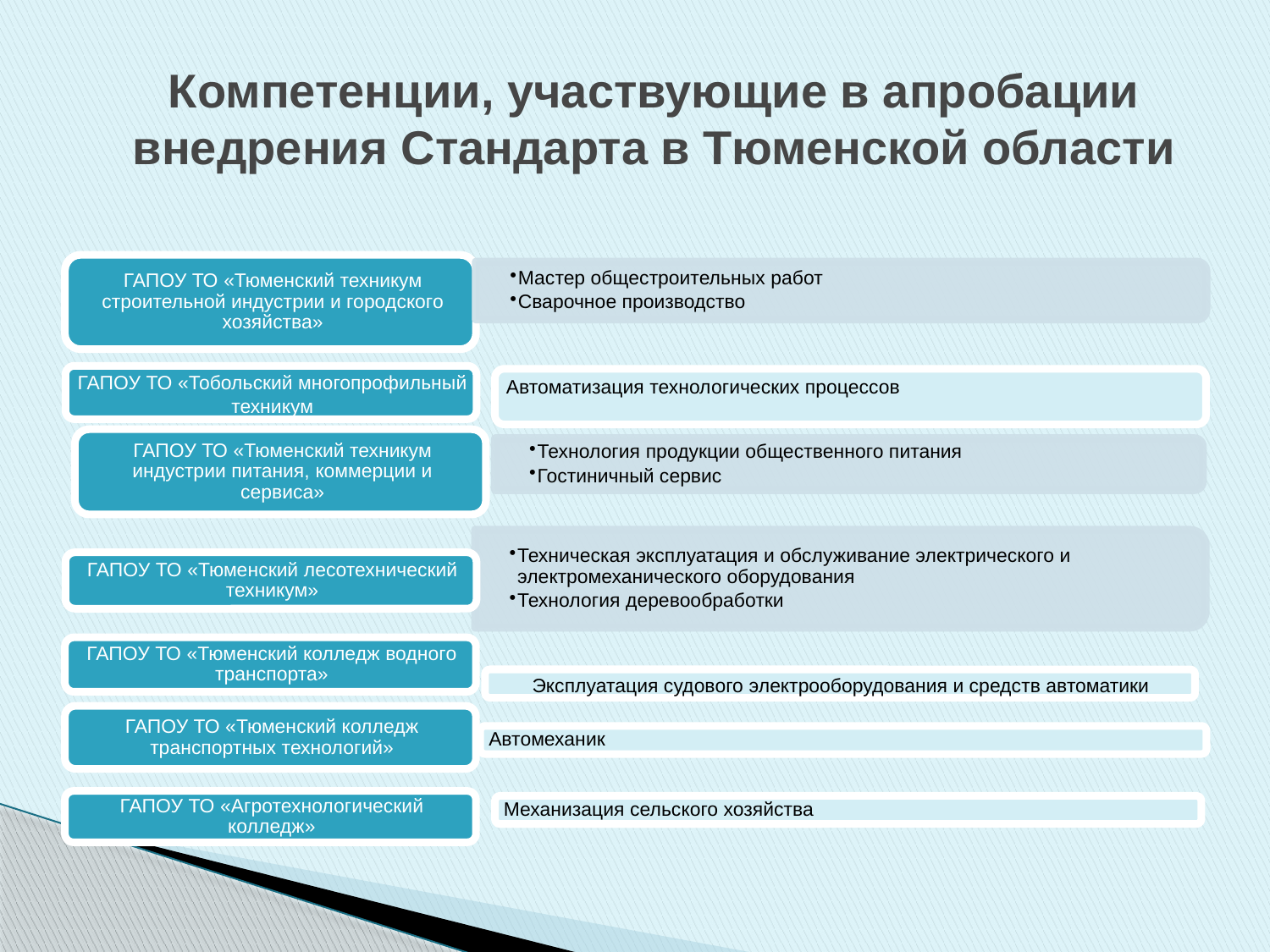

# Компетенции, участвующие в апробации внедрения Стандарта в Тюменской области
Автоматизация технологических процессов

ГАПОУ ТО «Тюменский техникум строительной индустрии и городского хозяйства»
Мастер общестроительных работ
Сварочное производство

ГАПОУ ТО «Тобольский многопрофильный техникум

Эксплуатация судового электрооборудования и средств автоматики

ГАПОУ ТО «Тюменский техникум индустрии питания, коммерции и сервиса»
Техническая эксплуатация и обслуживание электрического и электромеханического оборудования
Технология деревообработки
ГАПОУ ТО «Тюменский лесотехнический техникум»
Технология продукции общественного питания
Гостиничный сервис
ГАПОУ ТО «Тюменский колледж водного транспорта»
ГАПОУ ТО «Тюменский колледж транспортных технологий»
ГАПОУ ТО «Агротехнологический колледж»
Механизация сельского хозяйства
Автомеханик